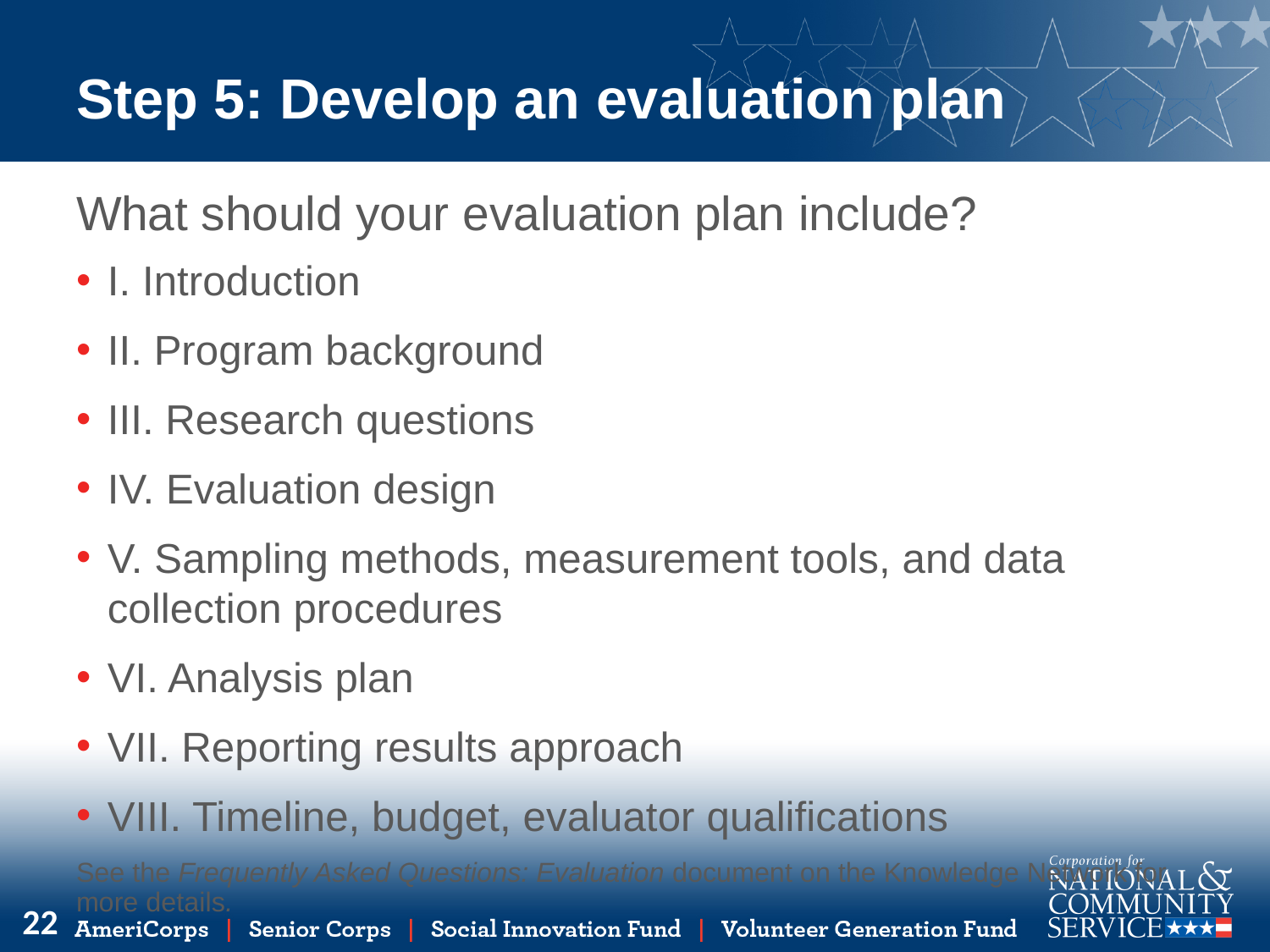

# Step 5: Develop an evaluation plan
What should your evaluation plan include?
I. Introduction
II. Program background
III. Research questions
IV. Evaluation design
V. Sampling methods, measurement tools, and data collection procedures
VI. Analysis plan
VII. Reporting results approach
VIII. Timeline, budget, evaluator qualifications
See the Frequently Asked Questions: Evaluation document on the Knowledge Network for more details.

22